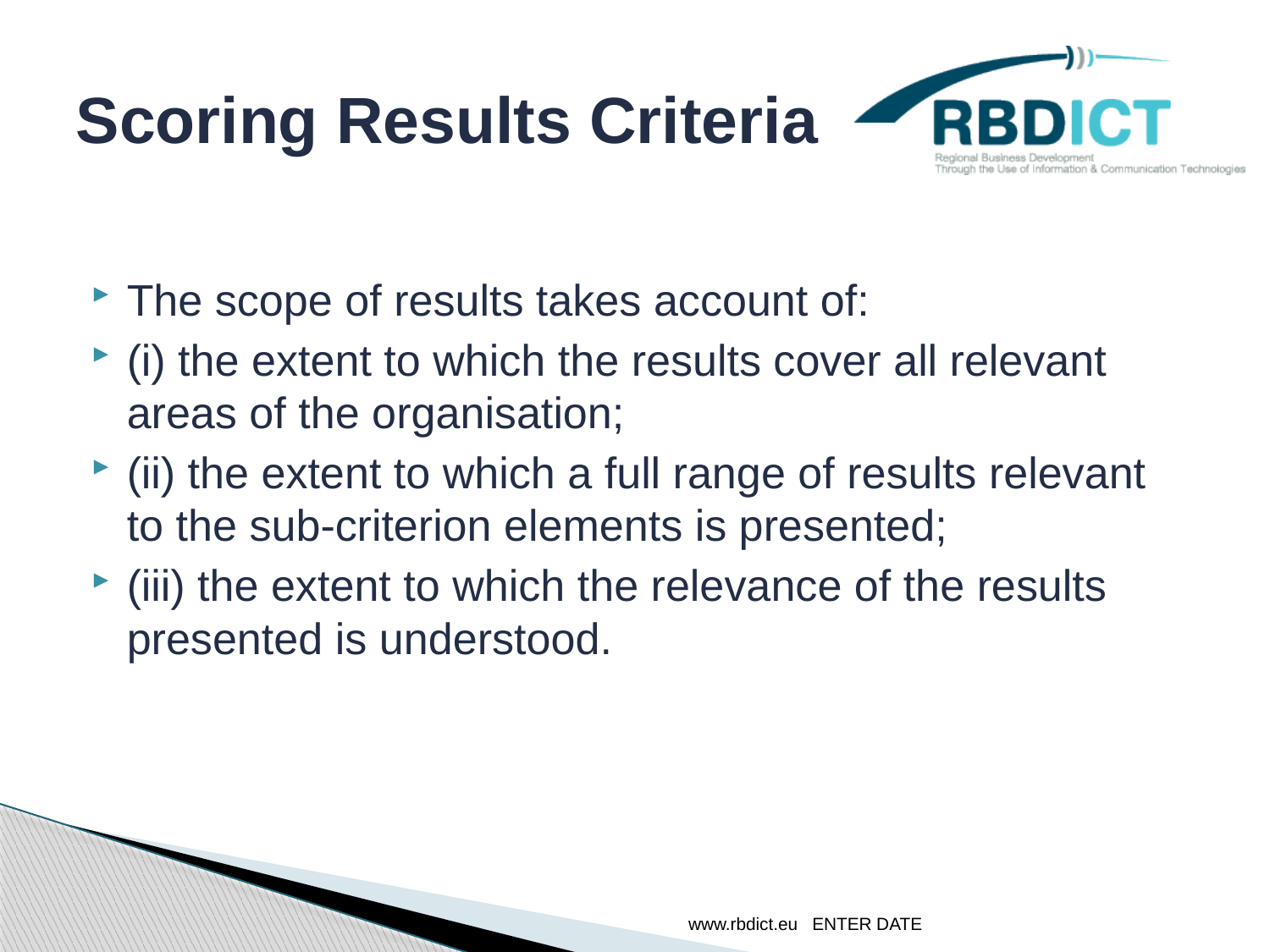

# Scoring Results Criteria

The scope of results takes account of:
(i) the extent to which the results cover all relevant areas of the organisation;
(ii) the extent to which a full range of results relevant to the sub-criterion elements is presented;
(iii) the extent to which the relevance of the results presented is understood.
www.rbdict.eu   ENTER DATE